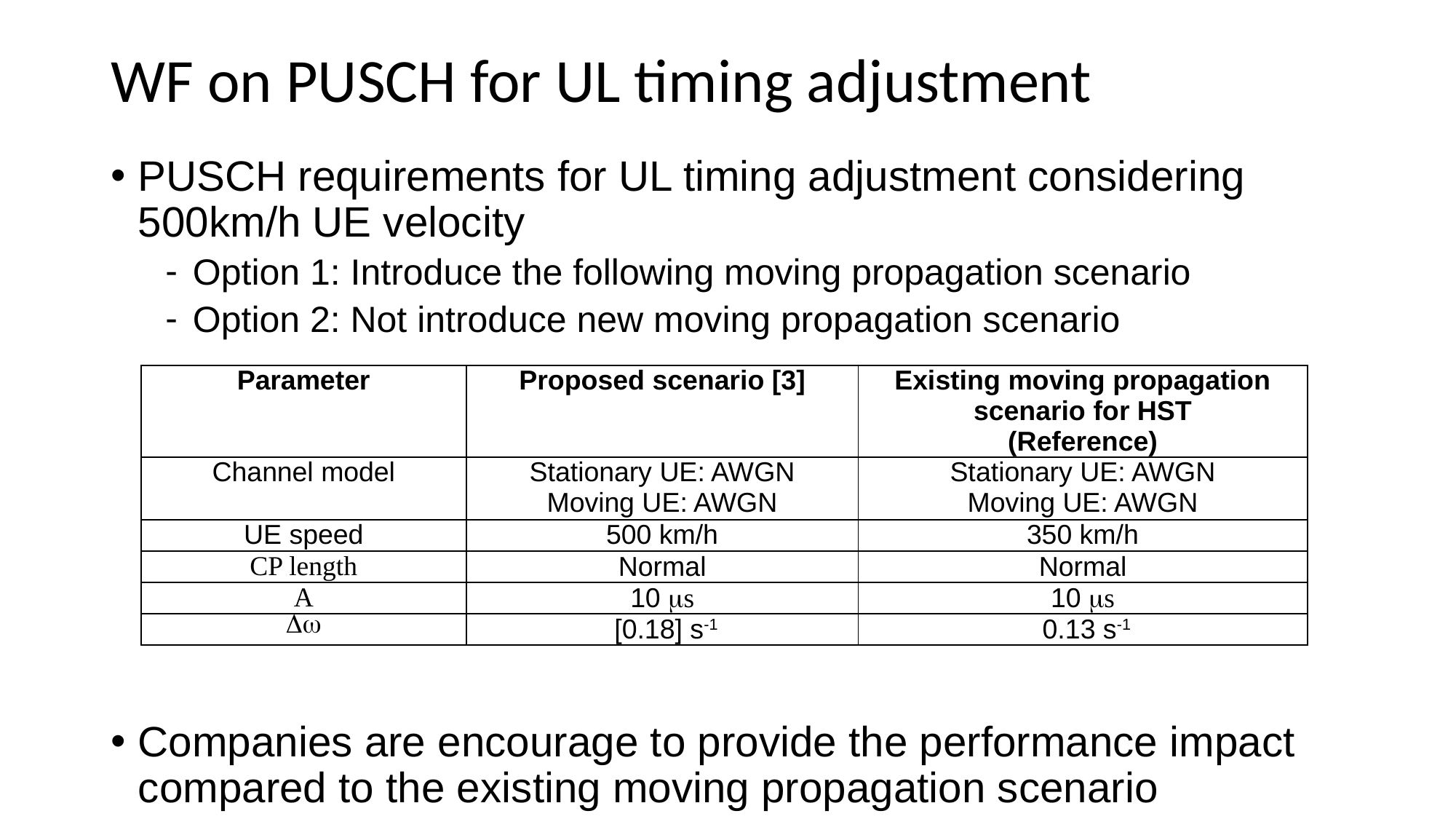

# WF on PUSCH for UL timing adjustment
PUSCH requirements for UL timing adjustment considering 500km/h UE velocity
Option 1: Introduce the following moving propagation scenario
Option 2: Not introduce new moving propagation scenario

Companies are encourage to provide the performance impact compared to the existing moving propagation scenario
| Parameter | Proposed scenario [3] | Existing moving propagation scenario for HST (Reference) |
| --- | --- | --- |
| Channel model | Stationary UE: AWGN Moving UE: AWGN | Stationary UE: AWGN Moving UE: AWGN |
| UE speed | 500 km/h | 350 km/h |
| CP length | Normal | Normal |
| A | 10 μs | 10 μs |
| Δω | [0.18] s-1 | 0.13 s-1 |